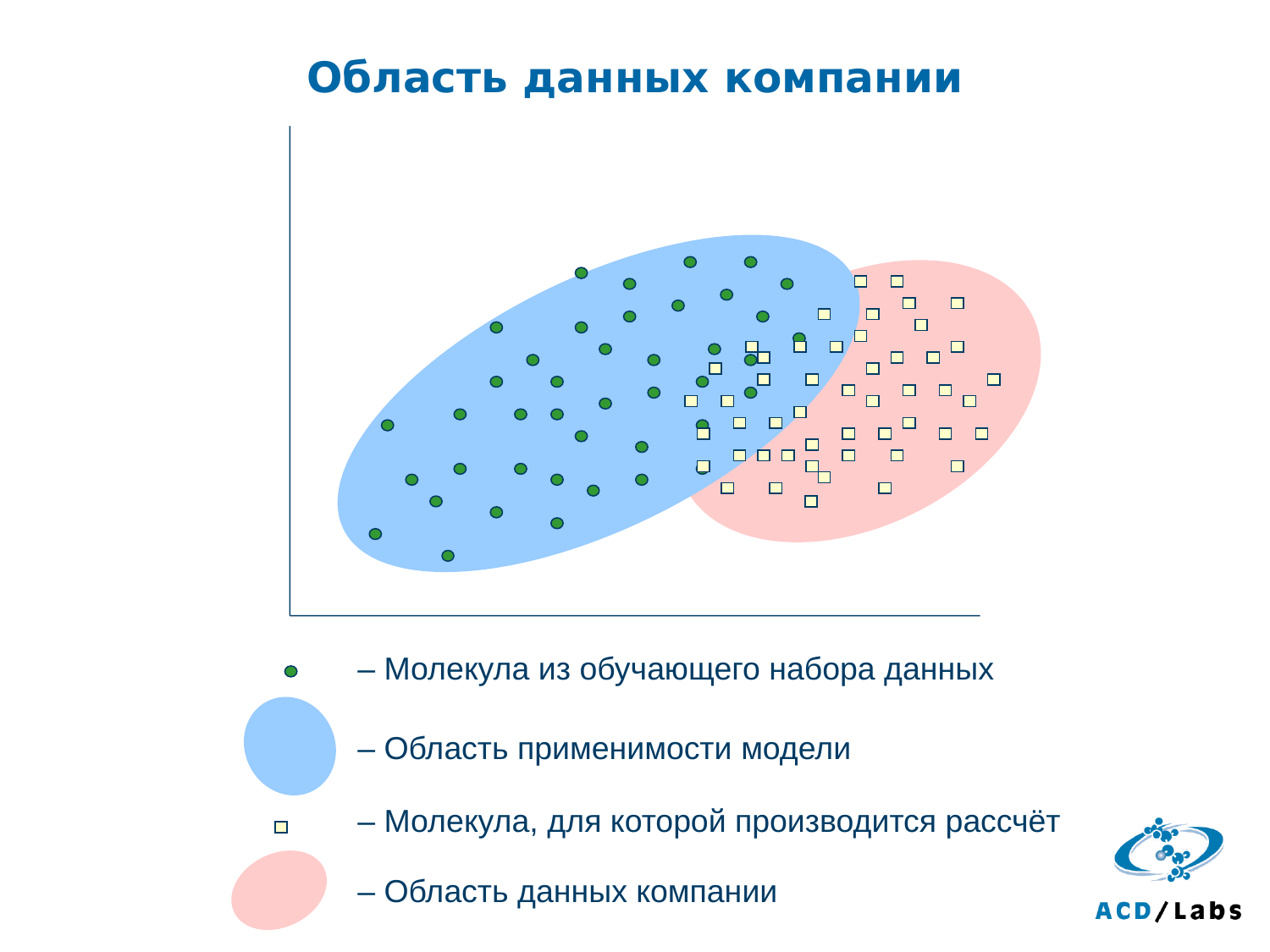

# Область данных компании

– Молекула из обучающего набора данных

– Область применимости модели
– Молекула, для которой производится рассчёт

– Область данных компании